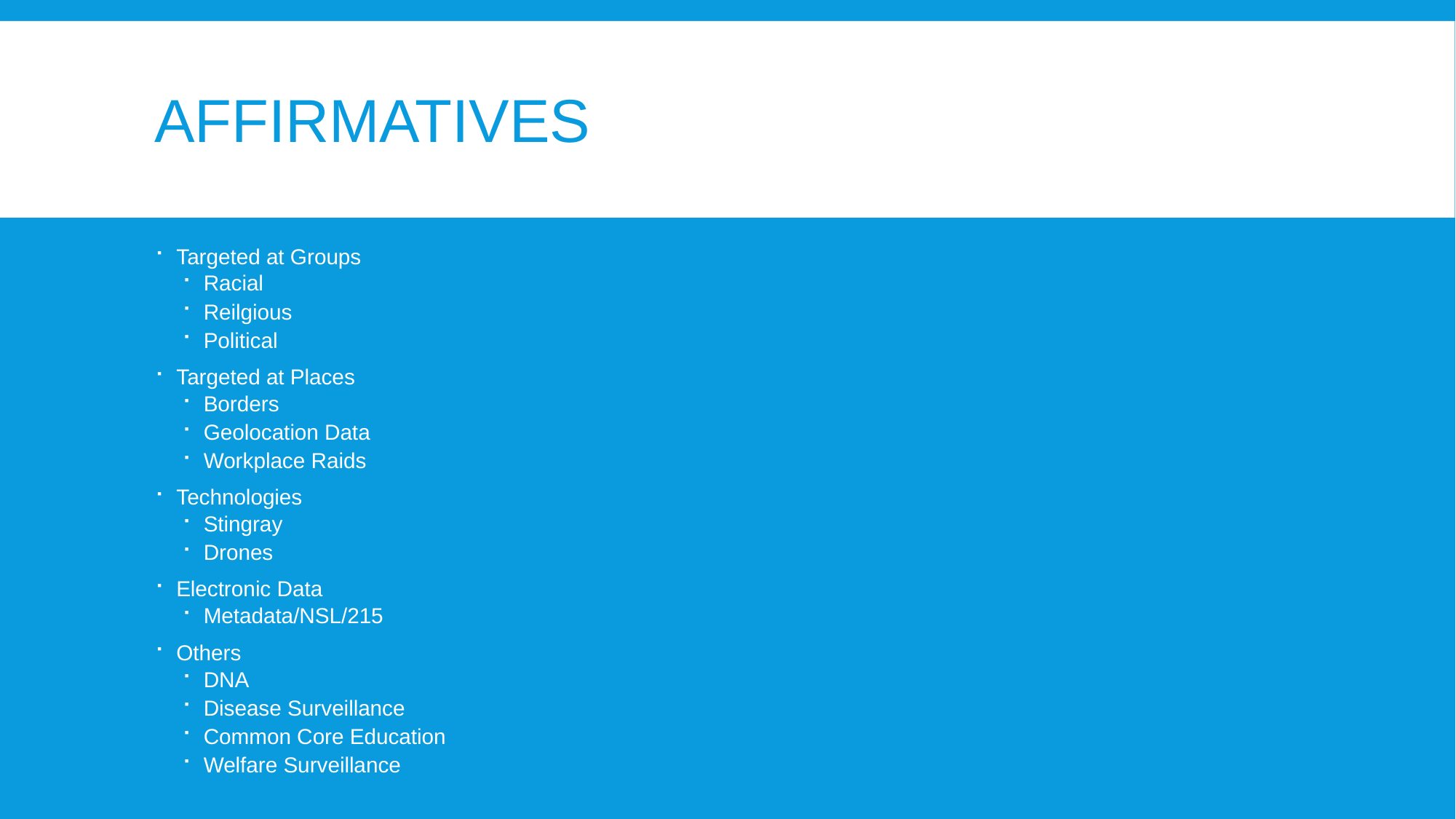

# Affirmatives
Targeted at Groups
Racial
Reilgious
Political
Targeted at Places
Borders
Geolocation Data
Workplace Raids
Technologies
Stingray
Drones
Electronic Data
Metadata/NSL/215
Others
DNA
Disease Surveillance
Common Core Education
Welfare Surveillance